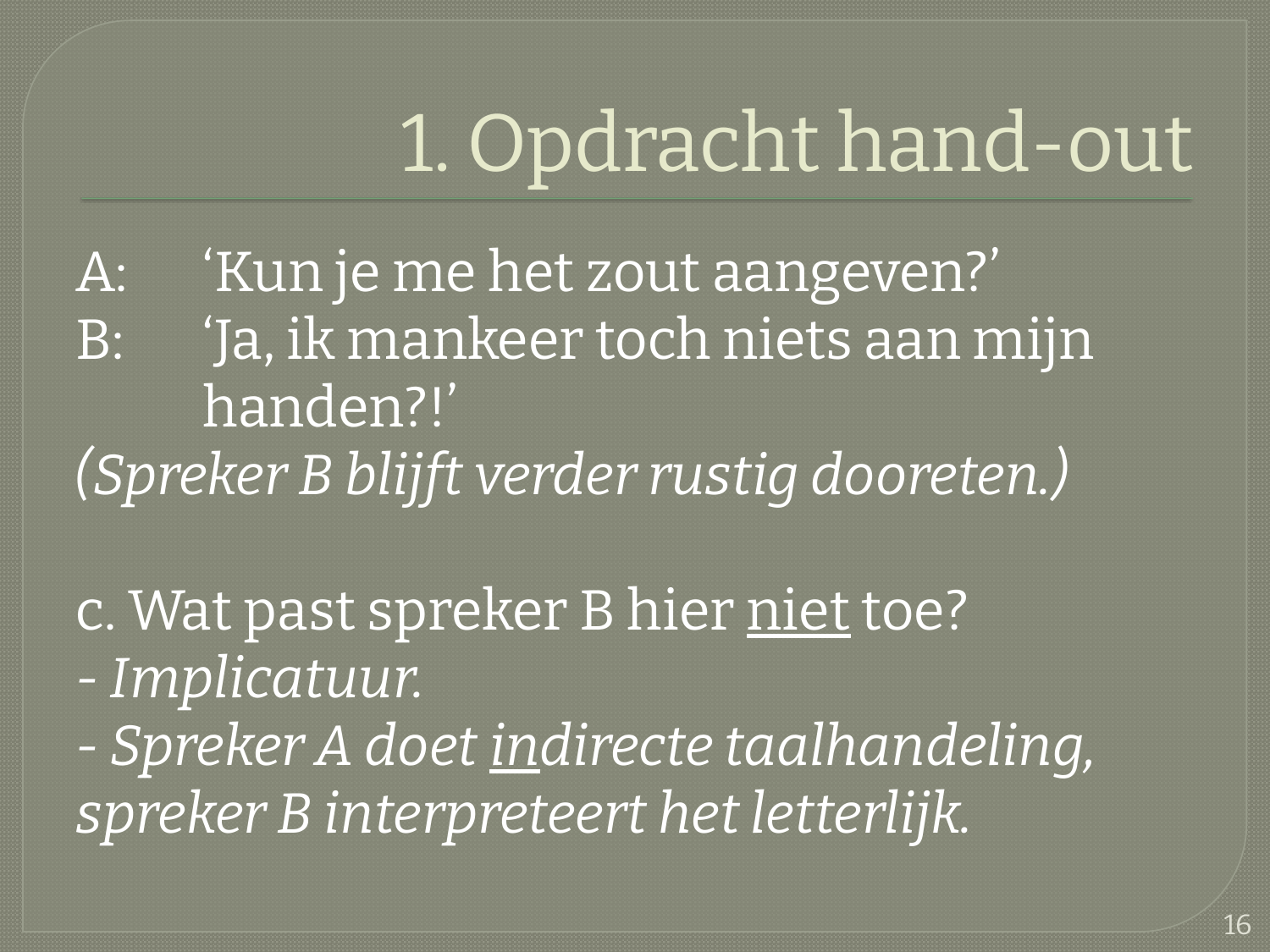

# 1. Opdracht hand-out
A:	‘Kun je me het zout aangeven?’
B:	‘Ja, ik mankeer toch niets aan mijn 	handen?!’
(Spreker B blijft verder rustig dooreten.)

c. Wat past spreker B hier niet toe?
- Implicatuur.
- Spreker A doet indirecte taalhandeling, spreker B interpreteert het letterlijk.
16